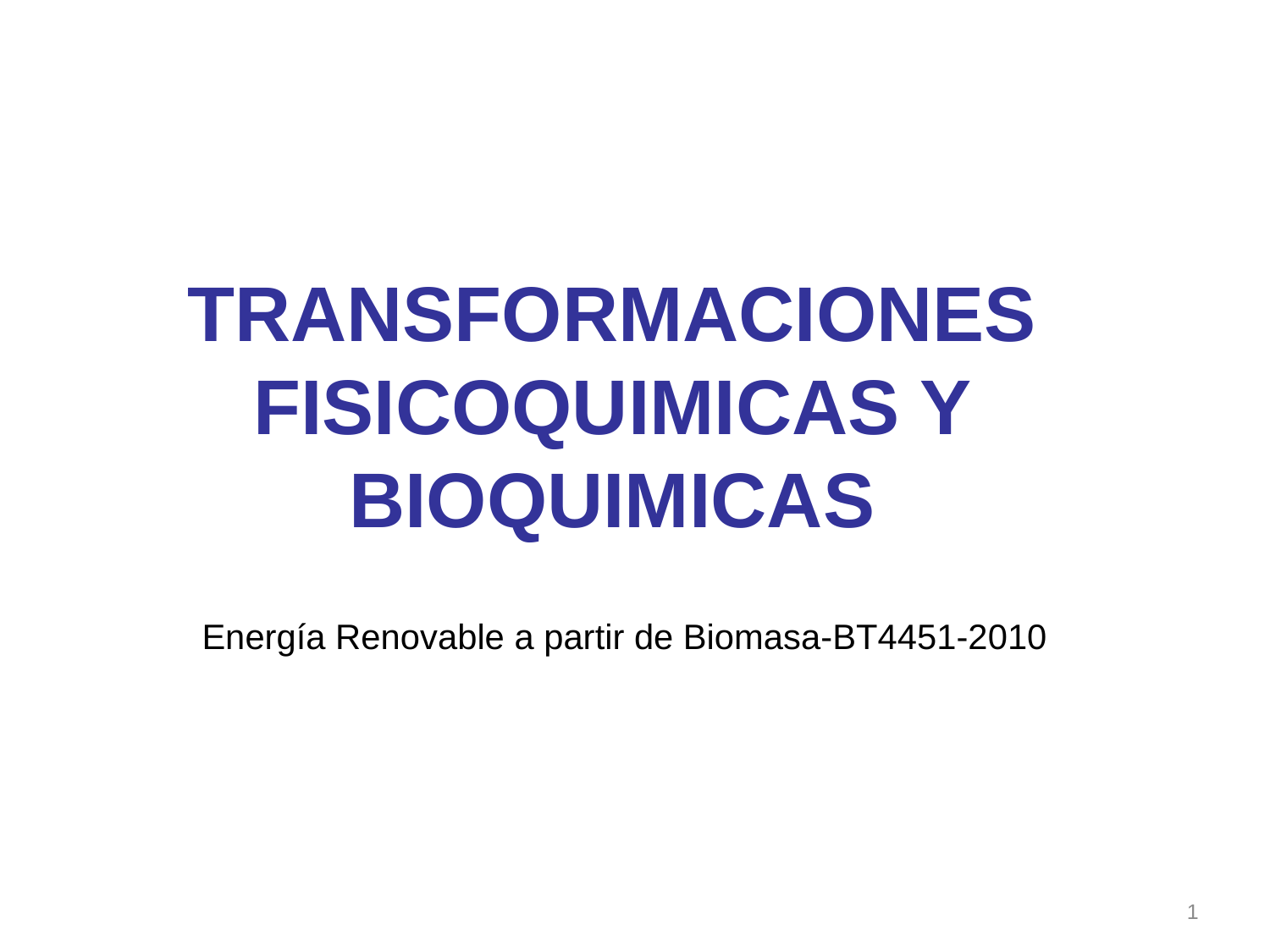

TRANSFORMACIONES FISICOQUIMICAS Y BIOQUIMICAS

Energía Renovable a partir de Biomasa-BT4451-2010
1